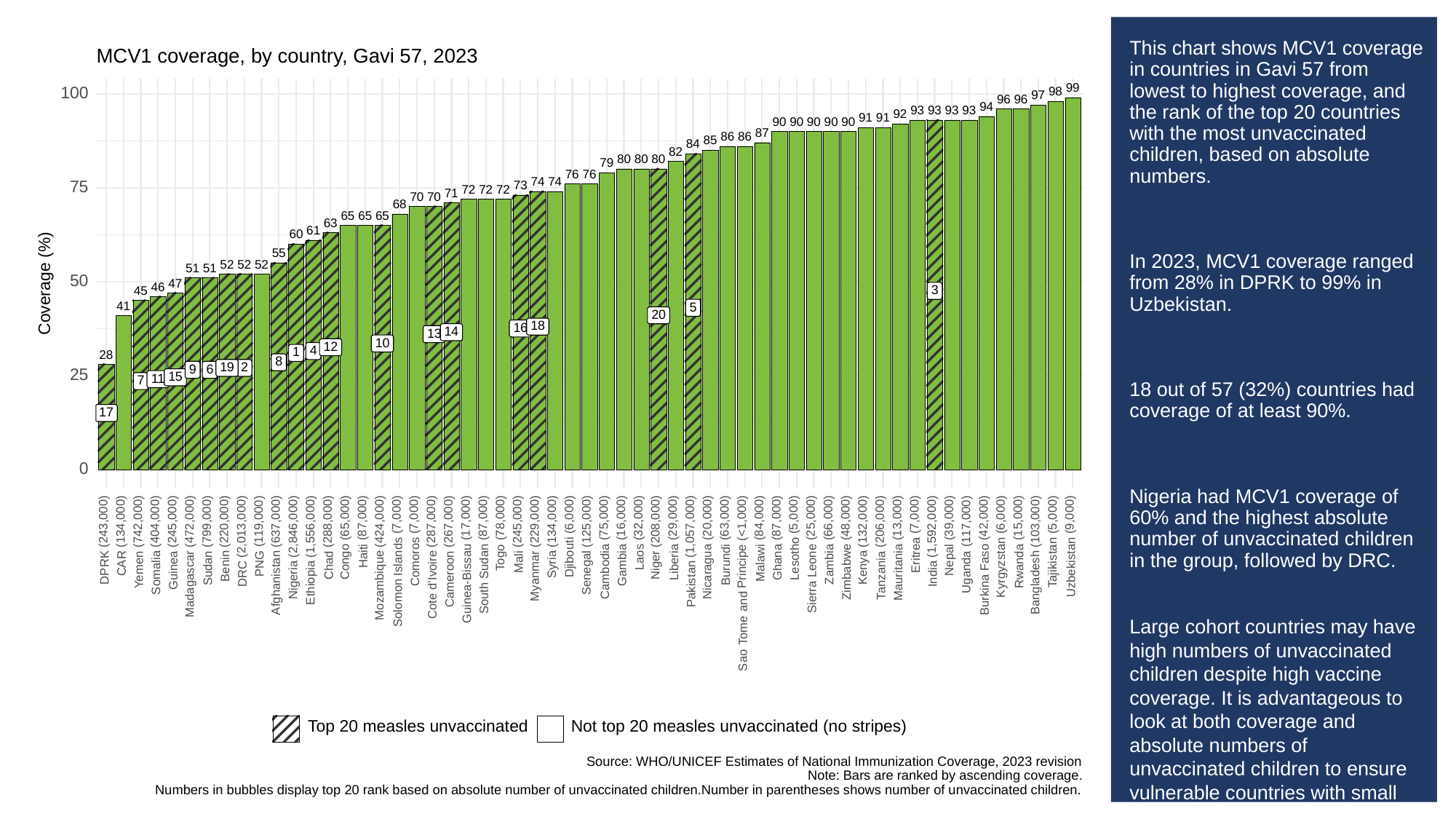

# This chart shows MCV1 coverage in countries in Gavi 57 from lowest to highest coverage, and the rank of the top 20 countries with the most unvaccinated children, based on absolute numbers.

In 2023, MCV1 coverage ranged from 28% in DPRK to 99% in Uzbekistan.

18 out of 57 (32%) countries had coverage of at least 90%.

Nigeria had MCV1 coverage of 60% and the highest absolute number of unvaccinated children in the group, followed by DRC.

Large cohort countries may have high numbers of unvaccinated children despite high vaccine coverage. It is advantageous to look at both coverage and absolute numbers of unvaccinated children to ensure vulnerable countries with small birth cohorts are not missed.

MCV1 coverage, by country, Gavi 57, 2023

99
100
98
97

96
96

94

93
93
93
93

92
91
91

90
90
90
90
90

87

86
86
85

84

82

80
80
80
79

76
76

74
74
73
75

72
72
72

71

70
70

68

65
65
65

63

61

60

55

52
52
52

51
51

50

Coverage (%)

47

46

3

45

41

5

20

18

16

14

13

10

12

4

1

28

8

19
2

9
6

25

15

11

7

17

0

(7,000)
(7,000)
(6,000)
(5,000)
(7,000)
(6,000)
(5,000)
(9,000)
(65,000)
(87,000)
(17,000)
(87,000)
(78,000)
(75,000)
(16,000)
(32,000)
(29,000)
(20,000)
(63,000)
(84,000)
(87,000)
(25,000)
(66,000)
(48,000)
(13,000)
(39,000)
(42,000)
(15,000)
(<1,000)
(243,000)
(134,000)
(742,000)
(404,000)
(245,000)
(472,000)
(799,000)
(220,000)
(119,000)
(637,000)
(288,000)
(424,000)
(287,000)
(267,000)
(245,000)
(229,000)
(134,000)
(125,000)
(208,000)
(132,000)
(206,000)
(117,000)
(103,000)
(2,013,000)
(2,846,000)
(1,556,000)
(1,057,000)
(1,592,000)
Eritrea
Haiti
Djibouti
Islands
Togo
Laos
Faso
Nepal
Lesotho
Congo
Leone
Sudan
Tajikistan
Comoros
Mali
Ghana
Liberia
Malawi
Syria
CAR
PNG
Niger
Zambia
Burundi
Principe
Gambia
Chad
Kyrgyzstan
Rwanda
Benin
Kenya
Uzbekistan
DPRK
Sudan
Yemen
Guinea
d’Ivoire
Nicaragua
Uganda
Cambodia
Senegal
Zimbabwe
Mauritania
Somalia
DRC
India
Myanmar
Tanzania
Nigeria
Cameroon
Afghanistan
Bangladesh
Ethiopia
Madagascar
Guinea-Bissau
Pakistan
Mozambique
Burkina
Sierra
South
and
Solomon
Cote
Tome
Sao

Not top 20 measles unvaccinated (no stripes)
Top 20 measles unvaccinated

Source: WHO/UNICEF Estimates of National Immunization Coverage, 2023 revision
Note: Bars are ranked by ascending coverage.
Numbers in bubbles display top 20 rank based on absolute number of unvaccinated children.Number in parentheses shows number of unvaccinated children.